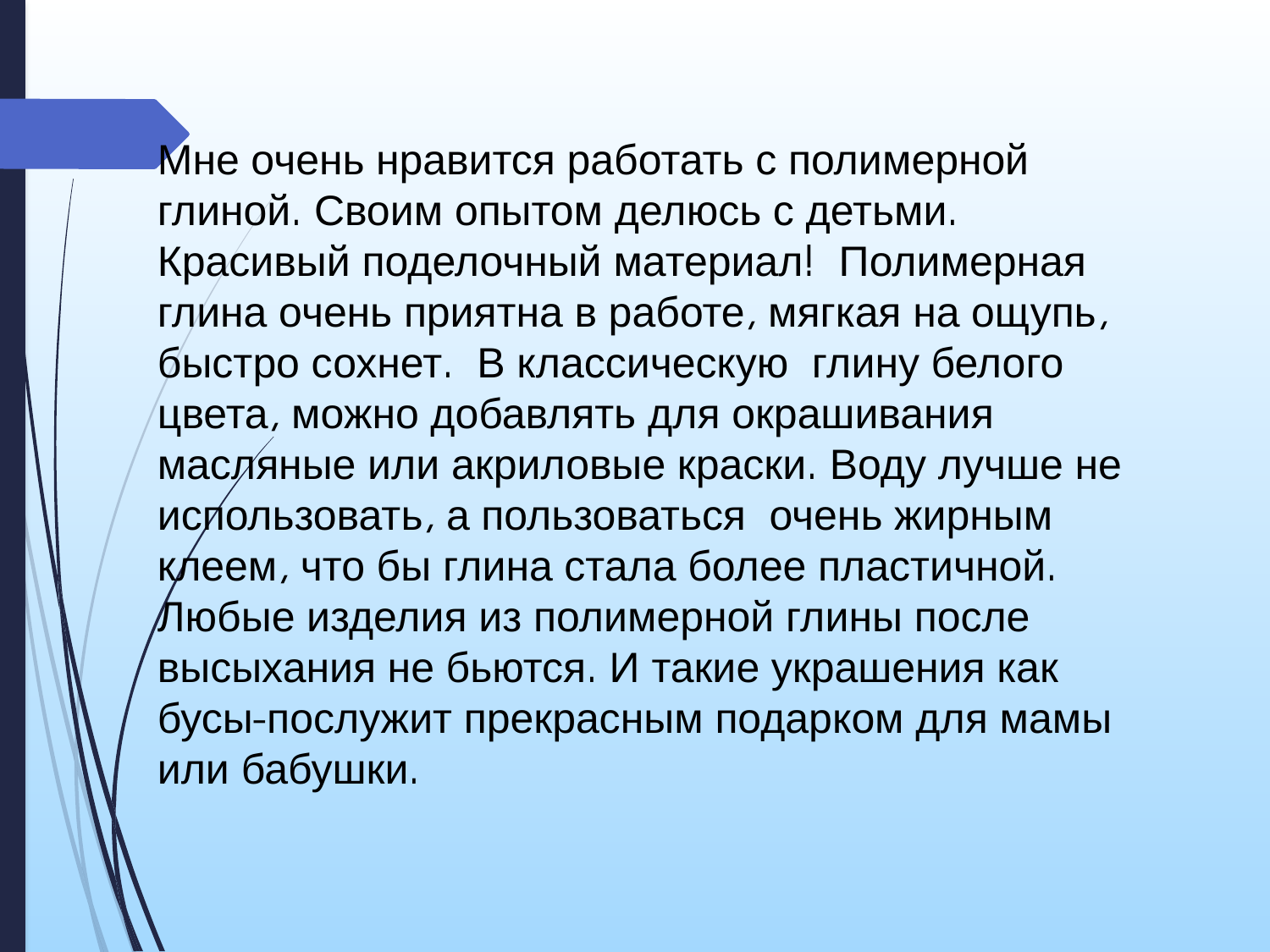

Мне очень нравится работать с полимерной  глиной. Своим опытом делюсь с детьми.  Красивый поделочный материал!  Полимерная глина очень приятна в работе, мягкая на ощупь, быстро сохнет.  В классическую  глину белого цвета, можно добавлять для окрашивания масляные или акриловые краски. Воду лучше не использовать, а пользоваться  очень жирным клеем, что бы глина стала более пластичной.  Любые изделия из полимерной глины после высыхания не бьются. И такие украшения как бусы-послужит прекрасным подарком для мамы или бабушки.